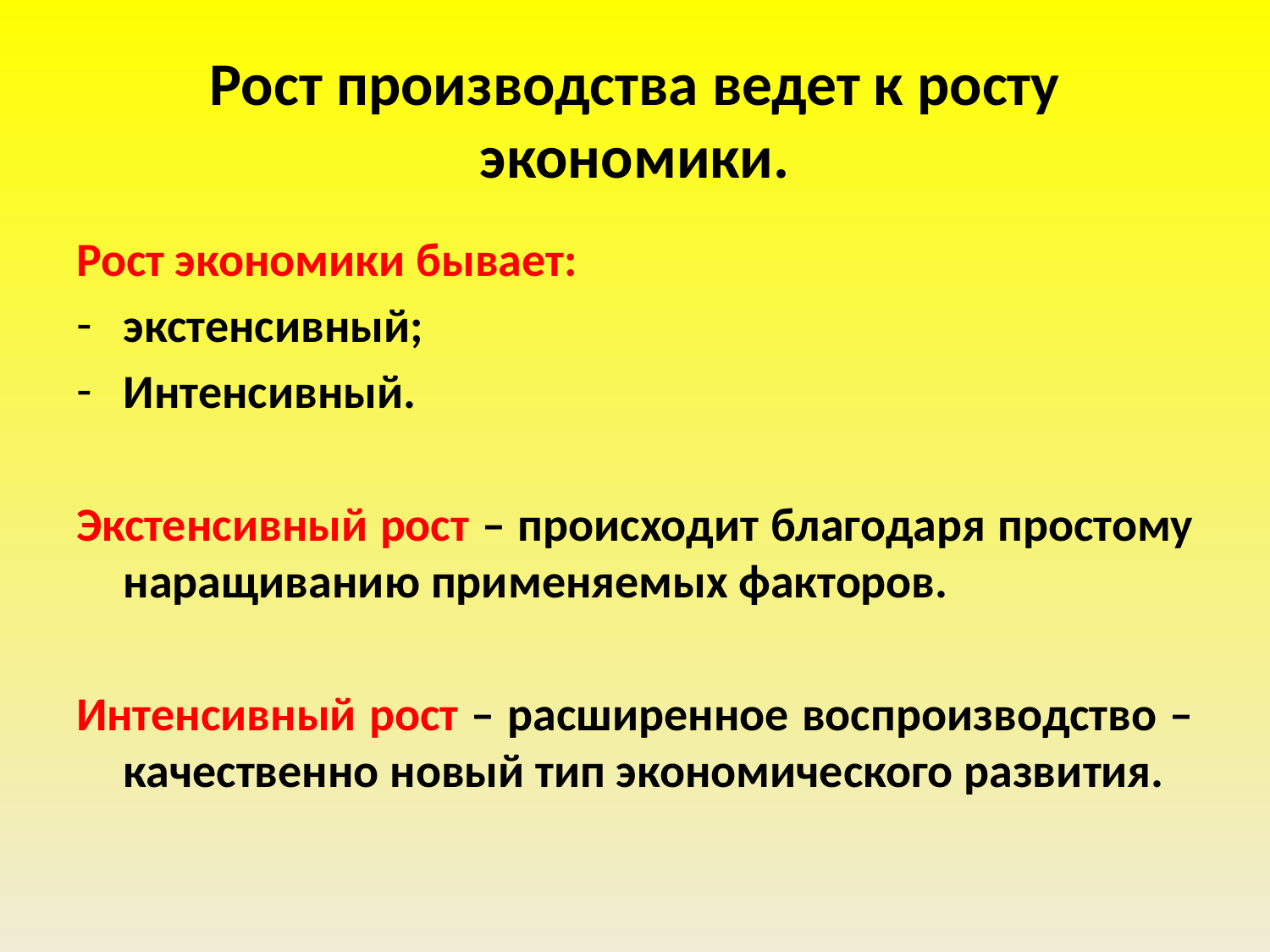

# Рост производства ведет к росту экономики.
Рост экономики бывает:
экстенсивный;
Интенсивный.

Экстенсивный рост – происходит благодаря простому наращиванию применяемых факторов.

Интенсивный рост – расширенное воспроизводство – качественно новый тип экономического развития.